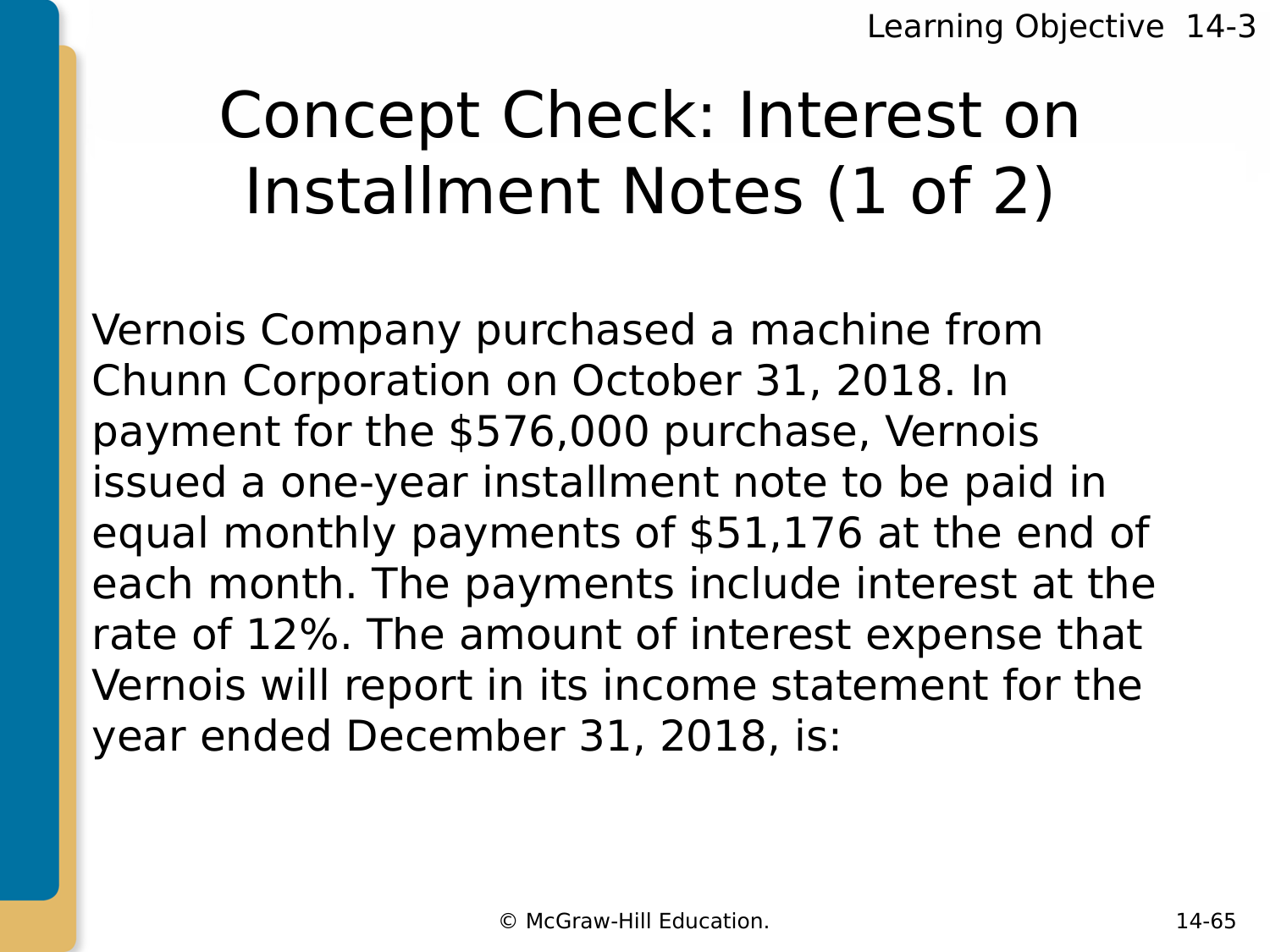

Learning Objective  14-3
# Concept Check: Interest on Installment Notes (1 of 2)
Vernois Company purchased a machine from Chunn Corporation on October 31, 2018. In payment for the $576,000 purchase, Vernois issued a one-year installment note to be paid in equal monthly payments of $51,176 at the end of each month. The payments include interest at the rate of 12%. The amount of interest expense that Vernois will report in its income statement for the year ended December 31, 2018, is: